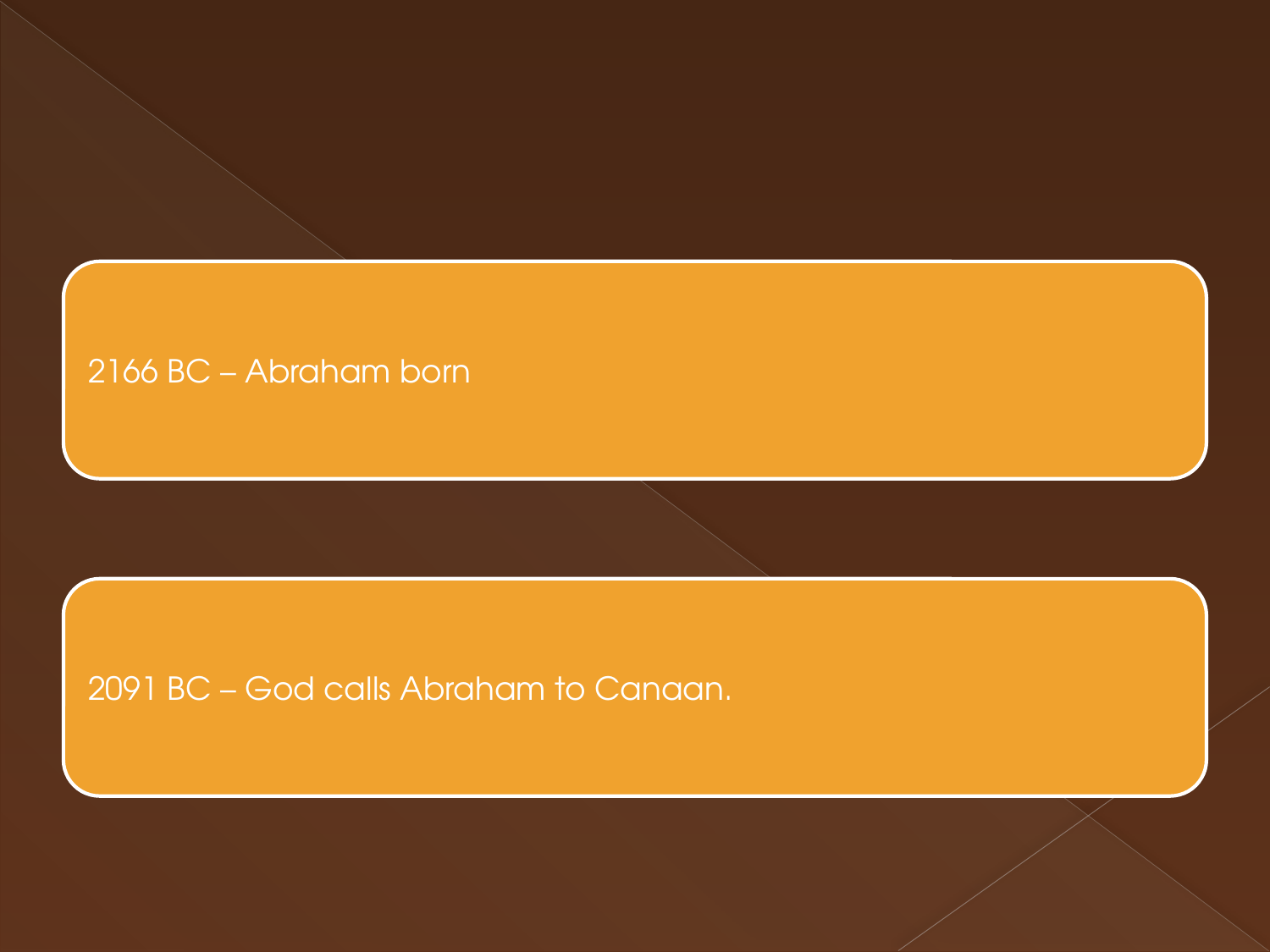

#
2166 BC – Abraham born
2091 BC – God calls Abraham to Canaan.